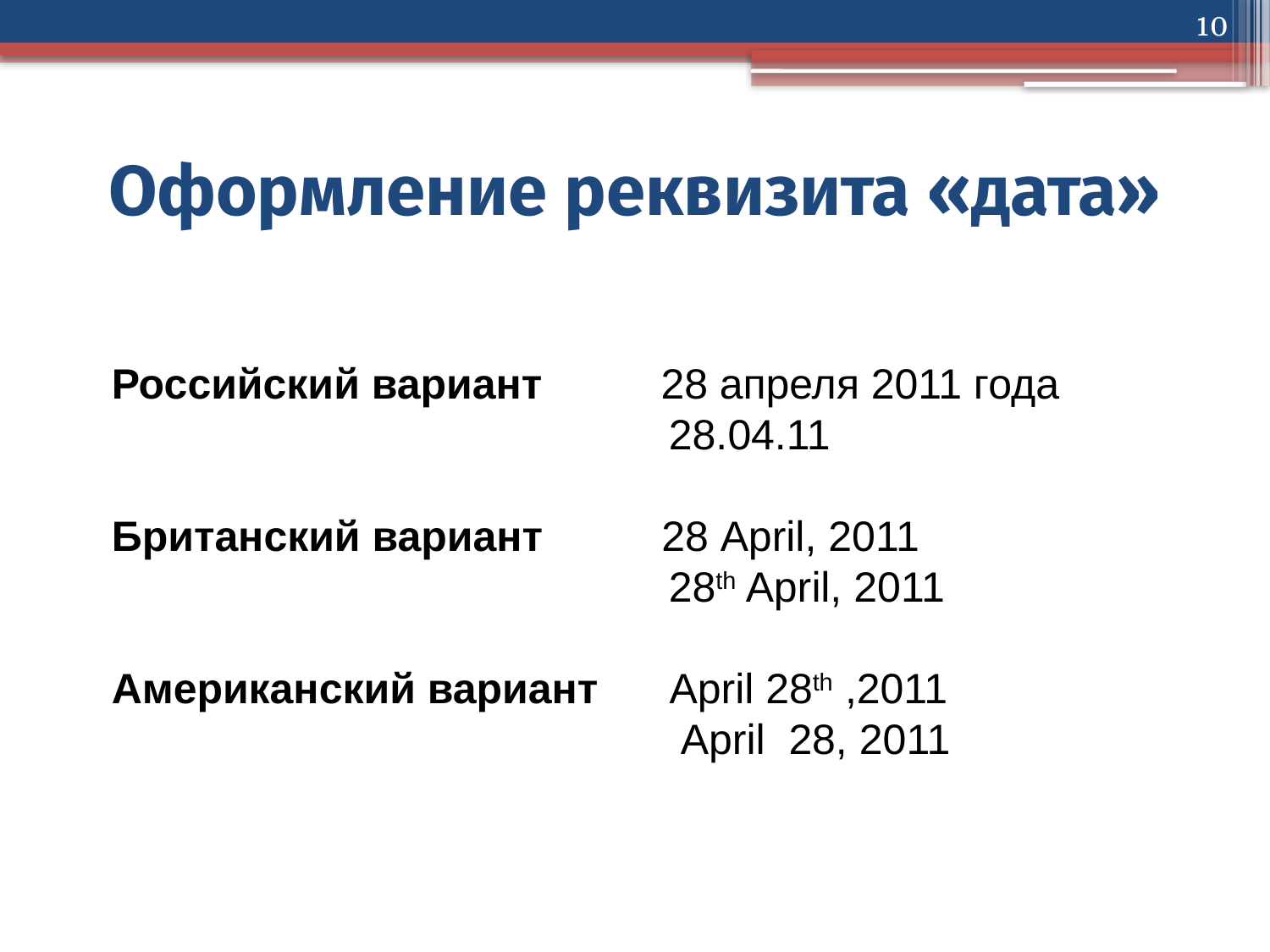

10
Оформление реквизита «дата»
Российский вариант          28 апреля 2011 года
                                               28.04.11

Британский вариант          28 April, 2011
                                               28th April, 2011

Американский вариант      April 28th ,2011
                                                April  28, 2011